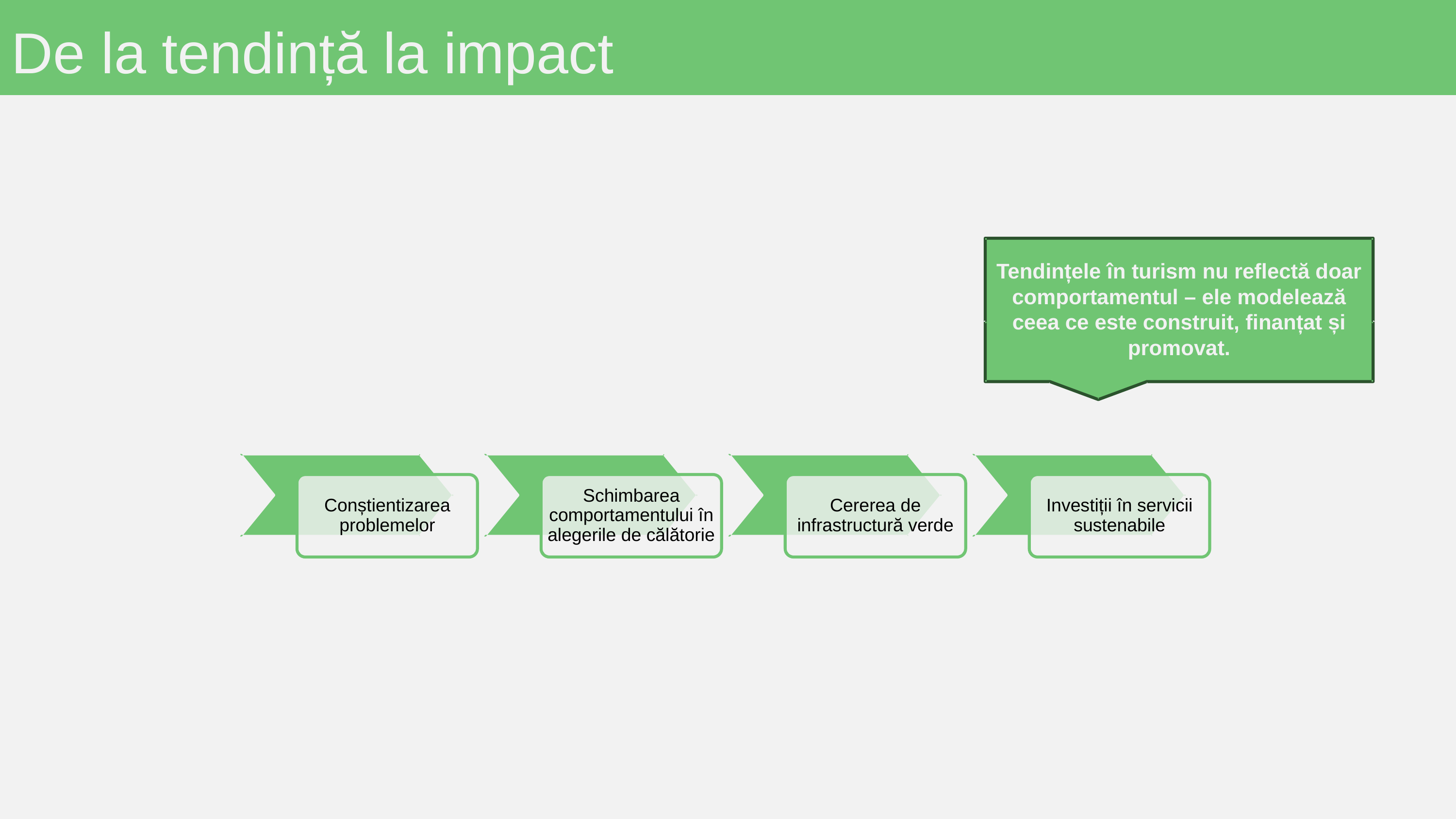

De la tendință la impact

Tendințele în turism nu reflectă doar comportamentul – ele modelează ceea ce este construit, finanțat și promovat.

Conștientizarea problemelor

Schimbarea comportamentului în alegerile de călătorie

Cererea de infrastructură verde

Investiții în servicii sustenabile